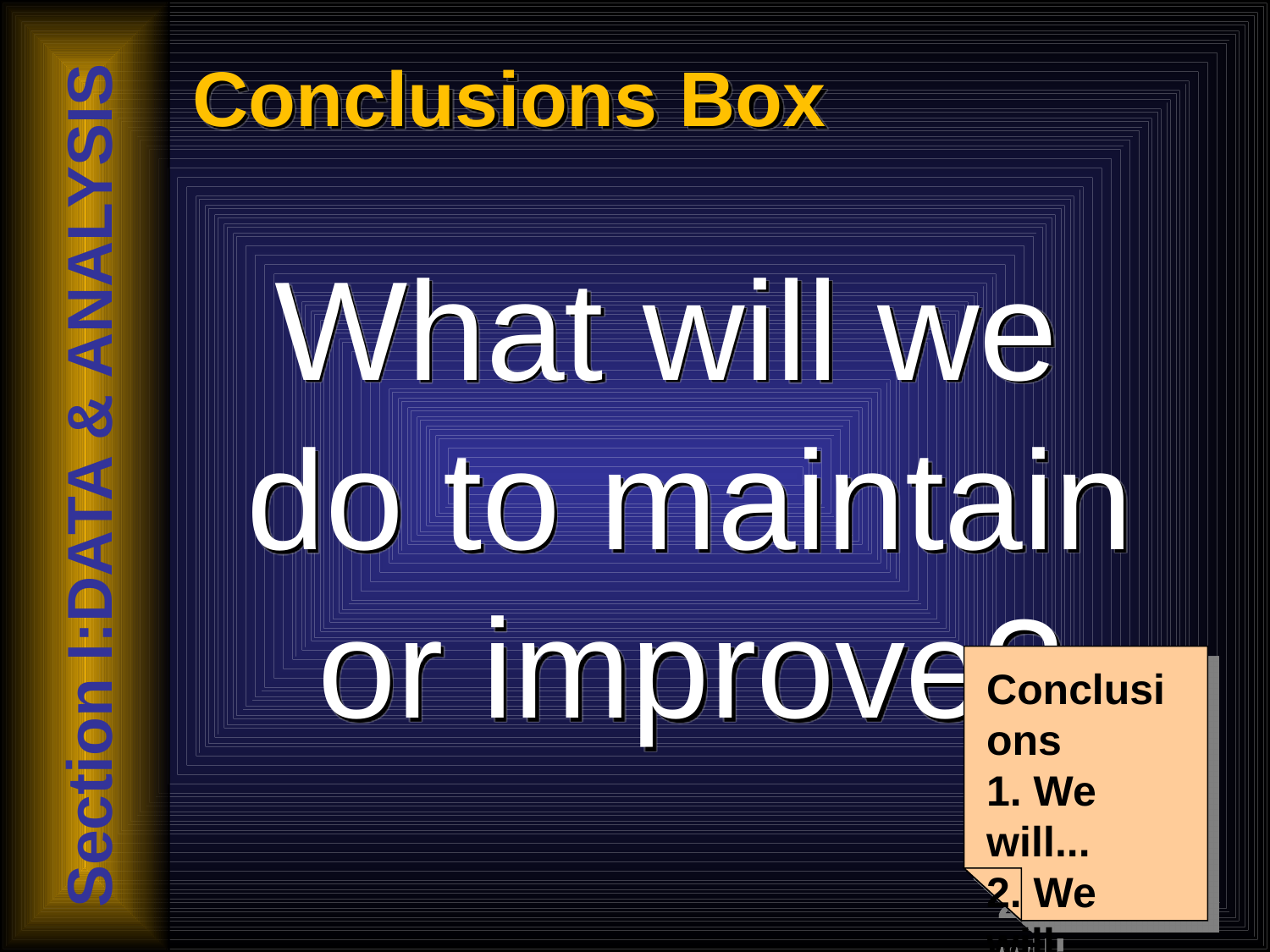

Conclusions Box

What will we do to maintain or improve?

Section I:DATA & ANALYSIS
Conclusions
1. We will...
2. We will..